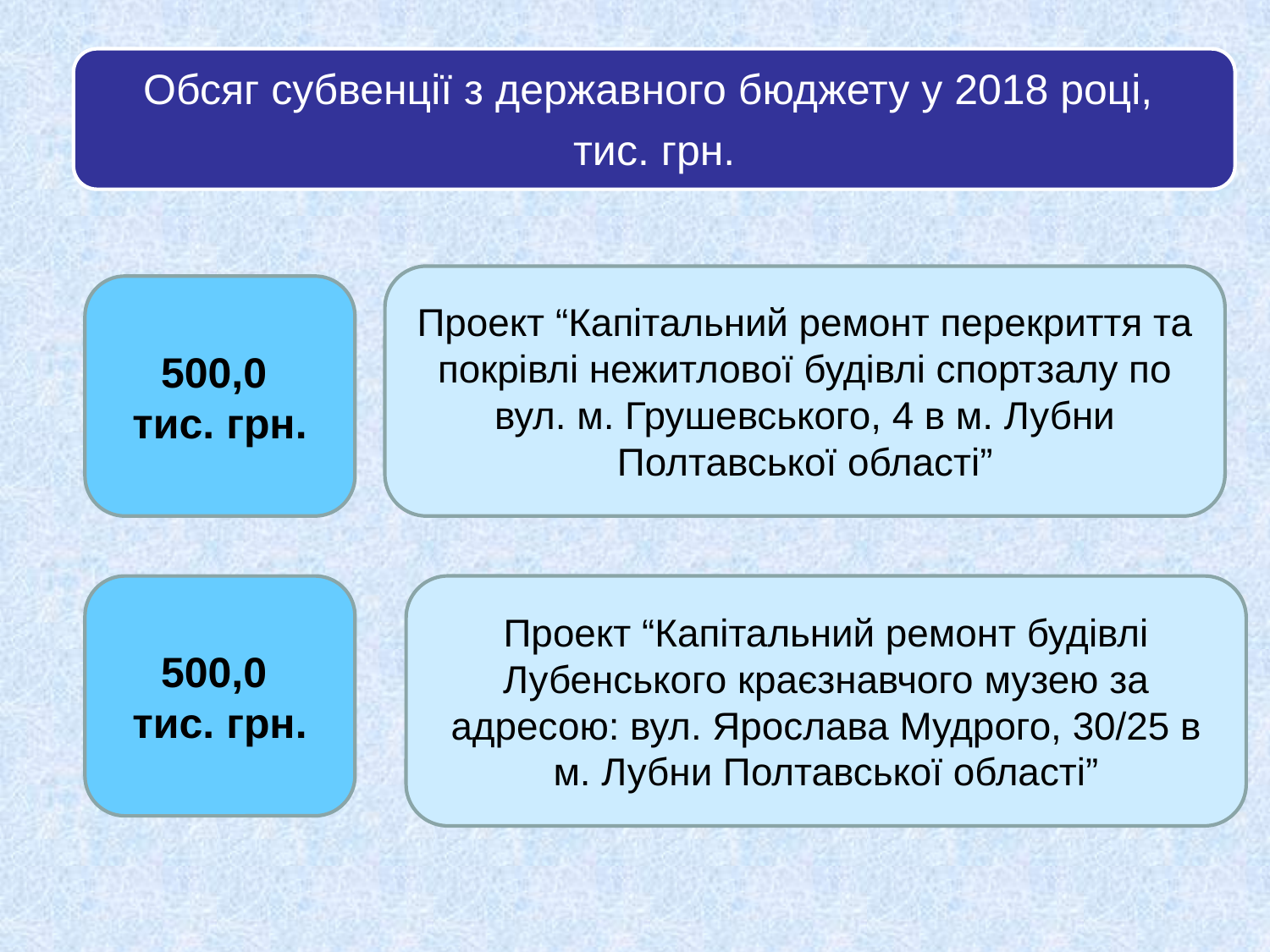

Обсяг субвенції з державного бюджету у 2018 році,
тис. грн.

Проект “Капітальний ремонт перекриття та покрівлі нежитлової будівлі спортзалу по вул. м. Грушевського, 4 в м. Лубни Полтавської області”
500,0
тис. грн.
500,0
тис. грн.
Проект “Капітальний ремонт будівлі Лубенського краєзнавчого музею за адресою: вул. Ярослава Мудрого, 30/25 в м. Лубни Полтавської області”